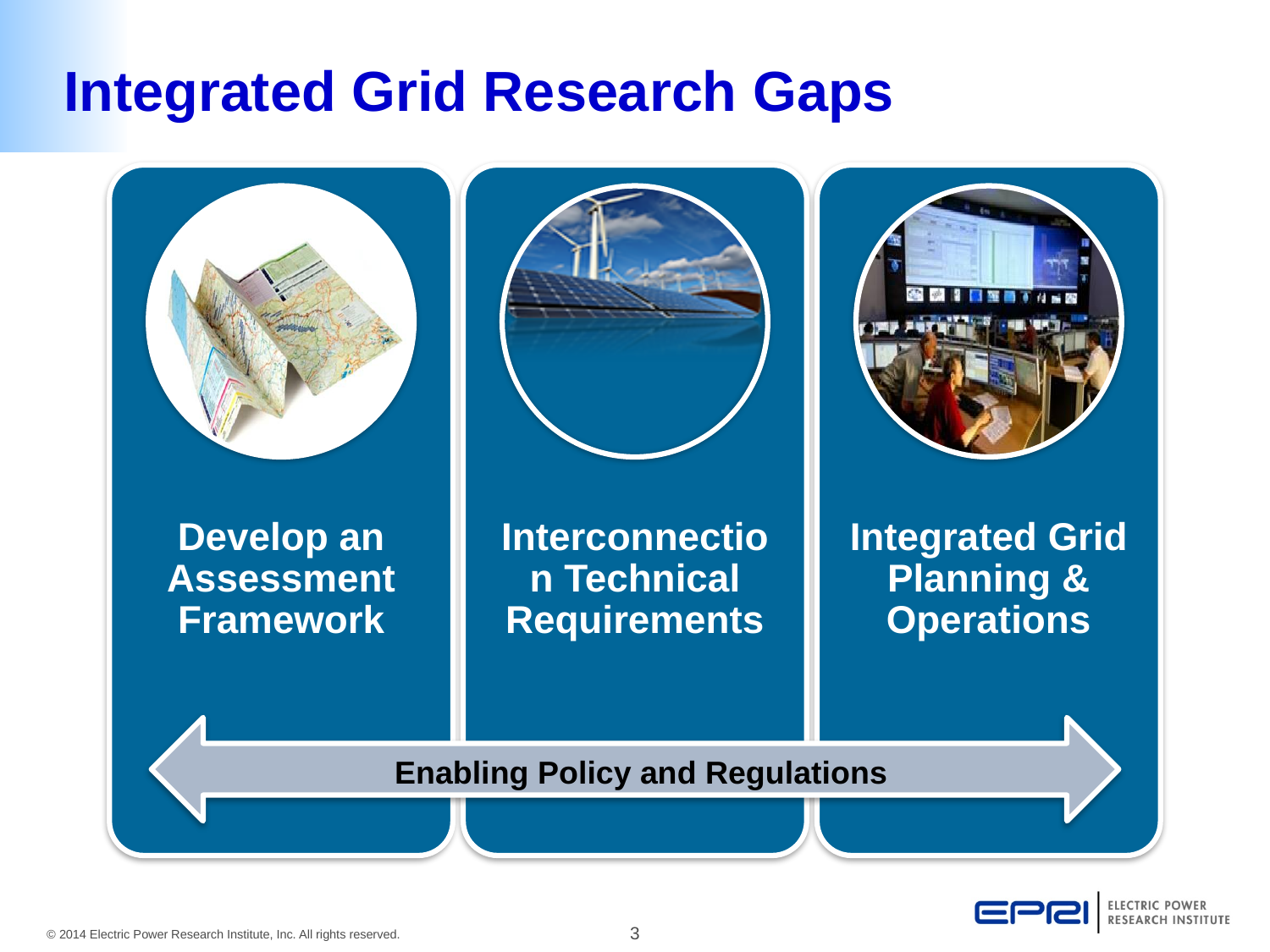

# Integrated Grid Research Gaps
Develop an Assessment Framework
Interconnection Technical Requirements
Integrated Grid Planning & Operations
Enabling Policy and Regulations